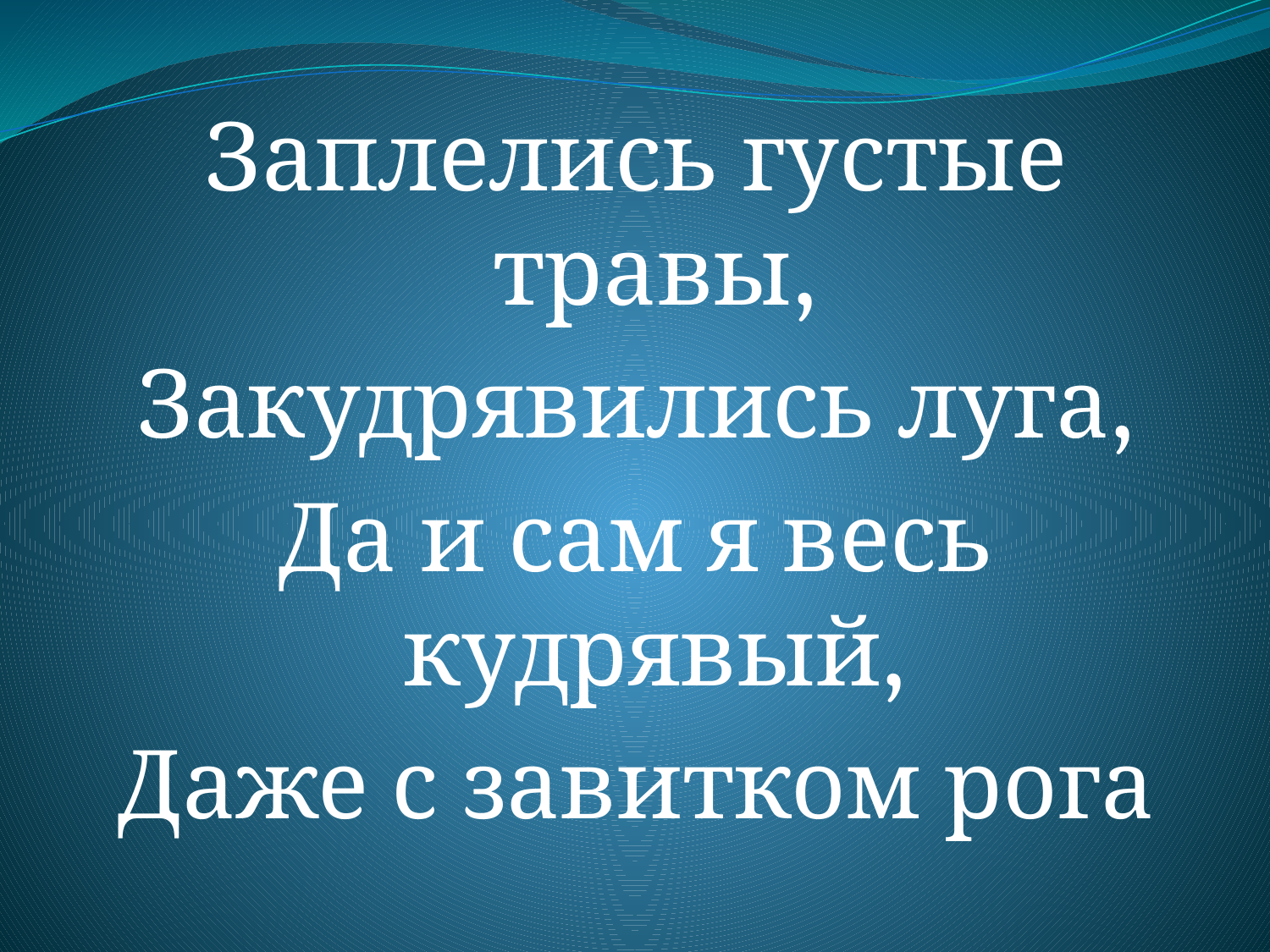

Заплелись густые травы,
Закудрявились луга,
Да и сам я весь кудрявый,
Даже с завитком рога